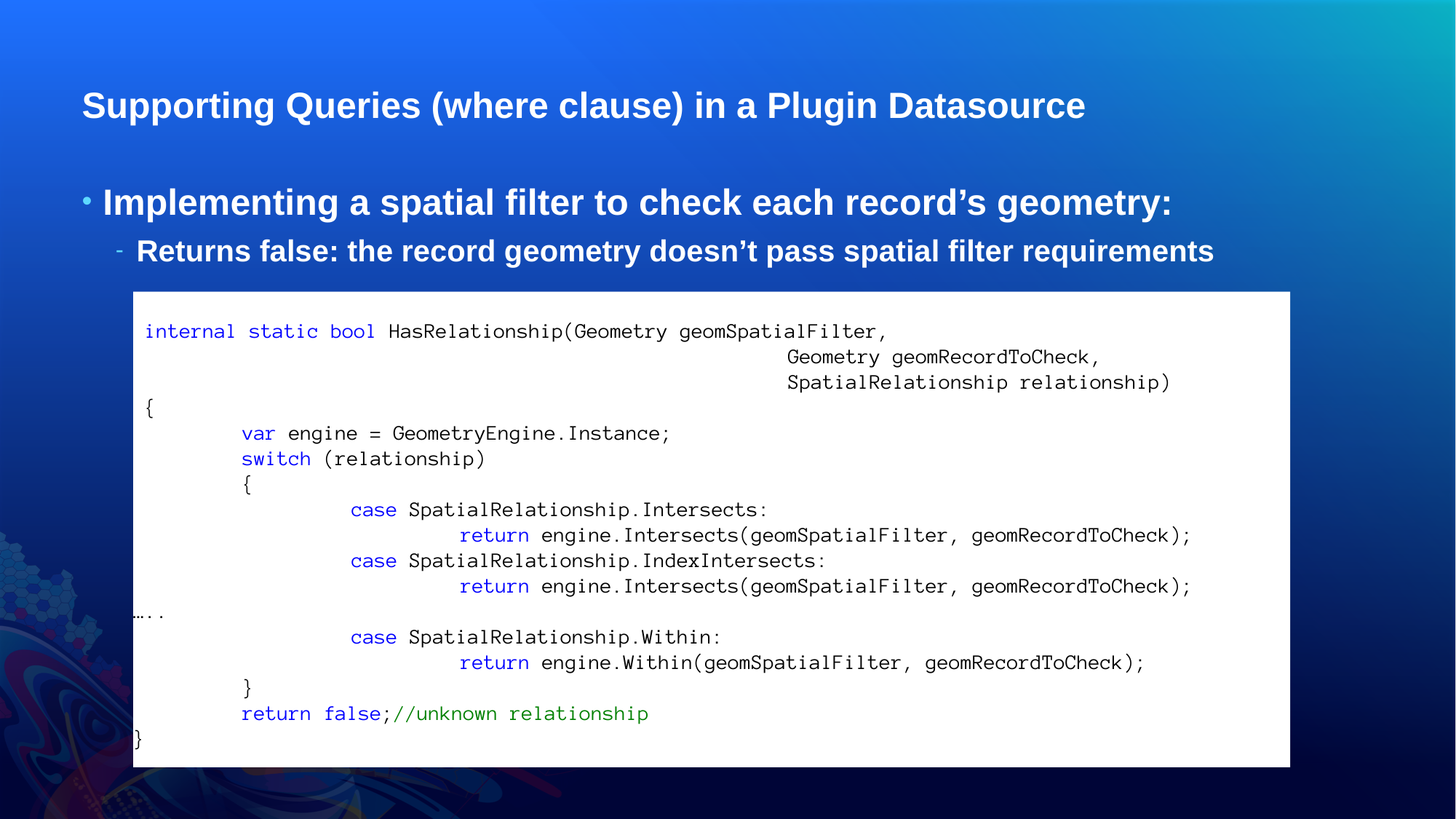

# Supporting Queries (where clause) in a Plugin Datasource
Implementing a spatial filter to check each record’s geometry:
Returns false: the record geometry doesn’t pass spatial filter requirements

 internal static bool HasRelationship(Geometry geomSpatialFilter,
 						Geometry geomRecordToCheck,
 						SpatialRelationship relationship)
 {
	var engine = GeometryEngine.Instance;
	switch (relationship)
	{
		case SpatialRelationship.Intersects:
			return engine.Intersects(geomSpatialFilter, geomRecordToCheck);
		case SpatialRelationship.IndexIntersects:
			return engine.Intersects(geomSpatialFilter, geomRecordToCheck);
…..
		case SpatialRelationship.Within:
			return engine.Within(geomSpatialFilter, geomRecordToCheck);
	}
	return false;//unknown relationship
}